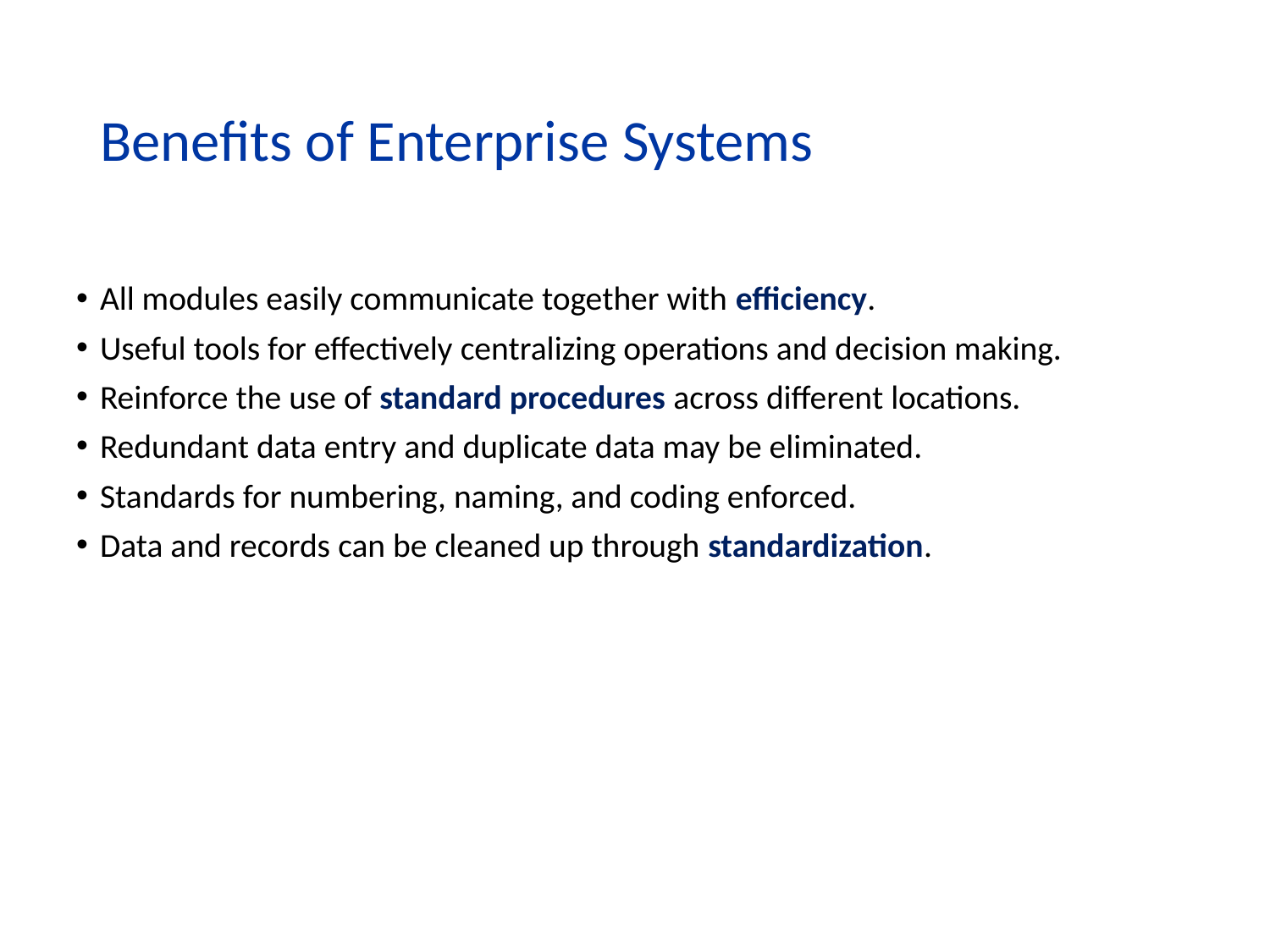

# Benefits of Enterprise Systems
All modules easily communicate together with efficiency.
Useful tools for effectively centralizing operations and decision making.
Reinforce the use of standard procedures across different locations.
Redundant data entry and duplicate data may be eliminated.
Standards for numbering, naming, and coding enforced.
Data and records can be cleaned up through standardization.